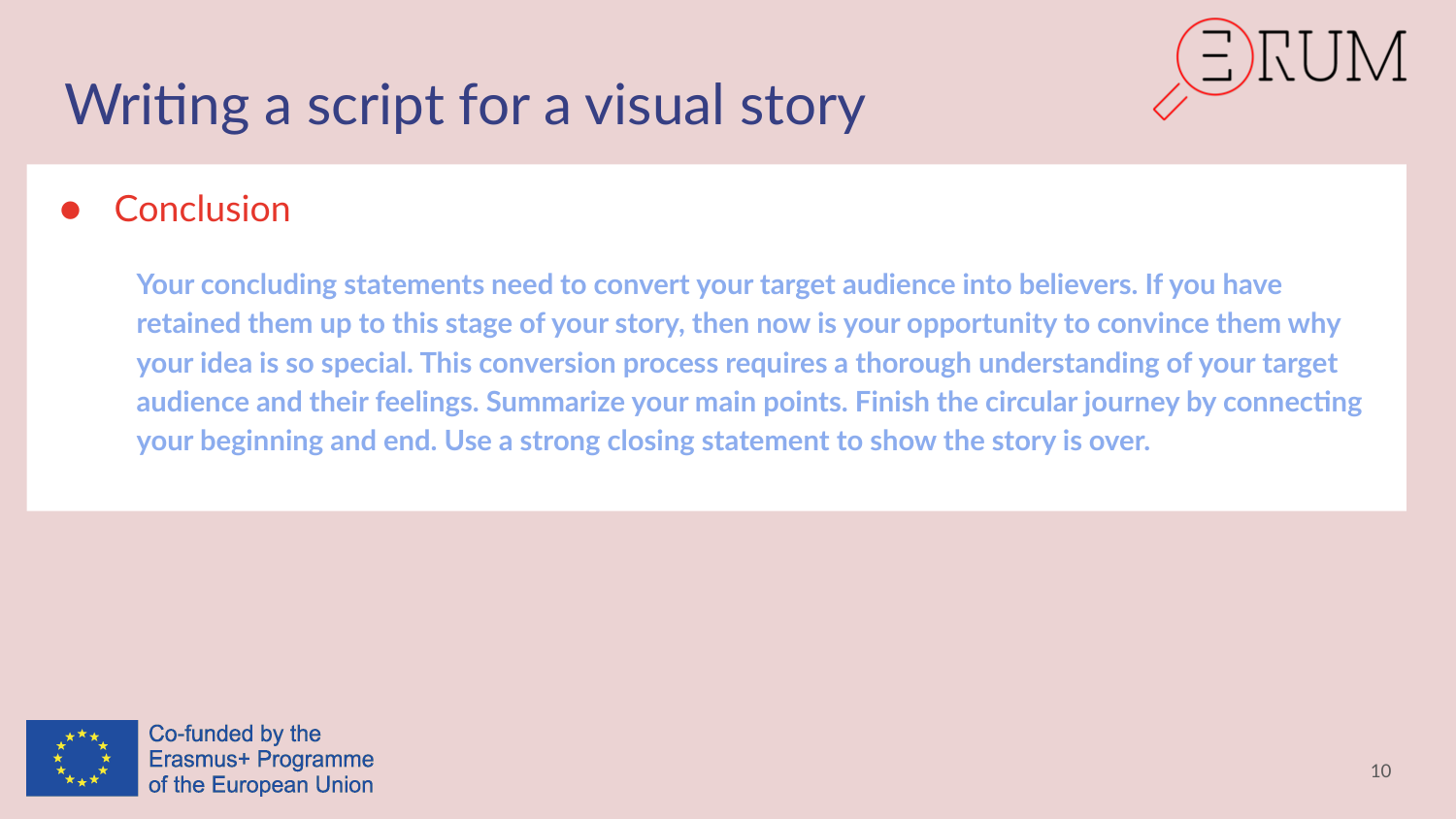

# Writing a script for a visual story
Conclusion
Your concluding statements need to convert your target audience into believers. If you have retained them up to this stage of your story, then now is your opportunity to convince them why your idea is so special. This conversion process requires a thorough understanding of your target audience and their feelings. Summarize your main points. Finish the circular journey by connecting your beginning and end. Use a strong closing statement to show the story is over.
10